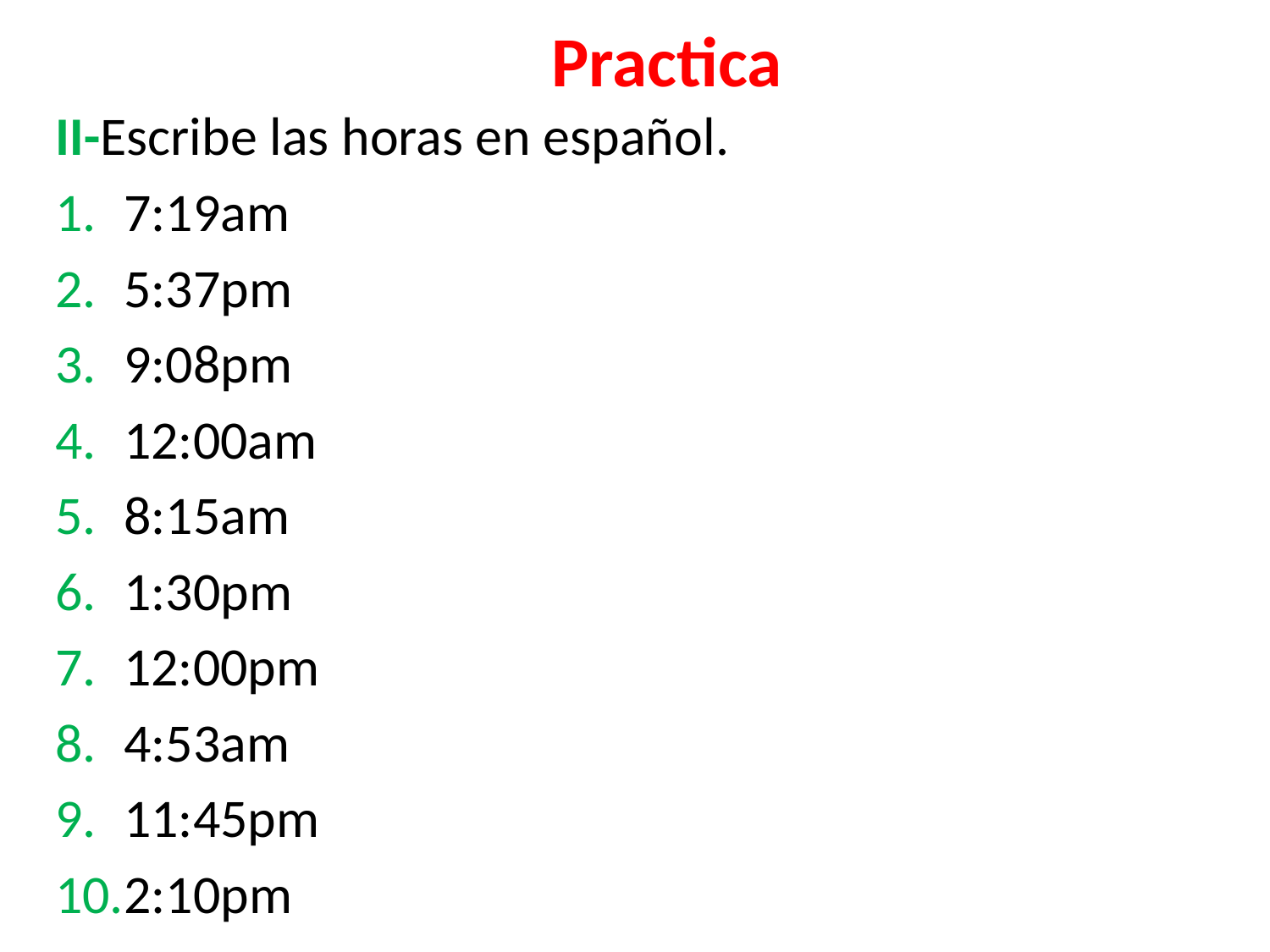

# Practica
II-Escribe las horas en español.
7:19am
5:37pm
9:08pm
12:00am
8:15am
1:30pm
12:00pm
4:53am
11:45pm
2:10pm